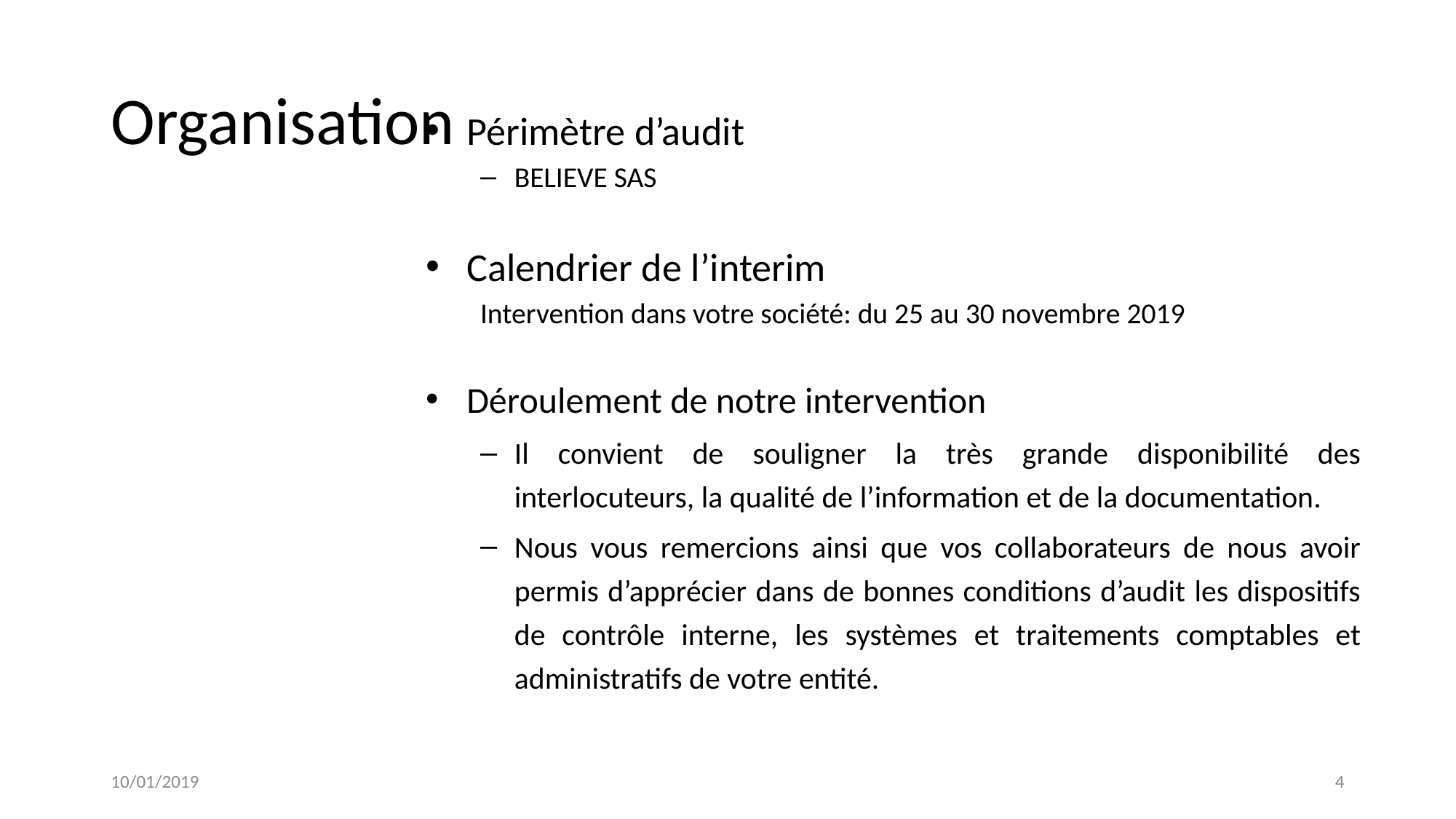

# Organisation

Périmètre d’audit
BELIEVE SAS

Calendrier de l’interim
Intervention dans votre société: du 25 au 30 novembre 2019

Déroulement de notre intervention
Il convient de souligner la très grande disponibilité des interlocuteurs, la qualité de l’information et de la documentation.
Nous vous remercions ainsi que vos collaborateurs de nous avoir permis d’apprécier dans de bonnes conditions d’audit les dispositifs de contrôle interne, les systèmes et traitements comptables et administratifs de votre entité.

10/01/2019

4